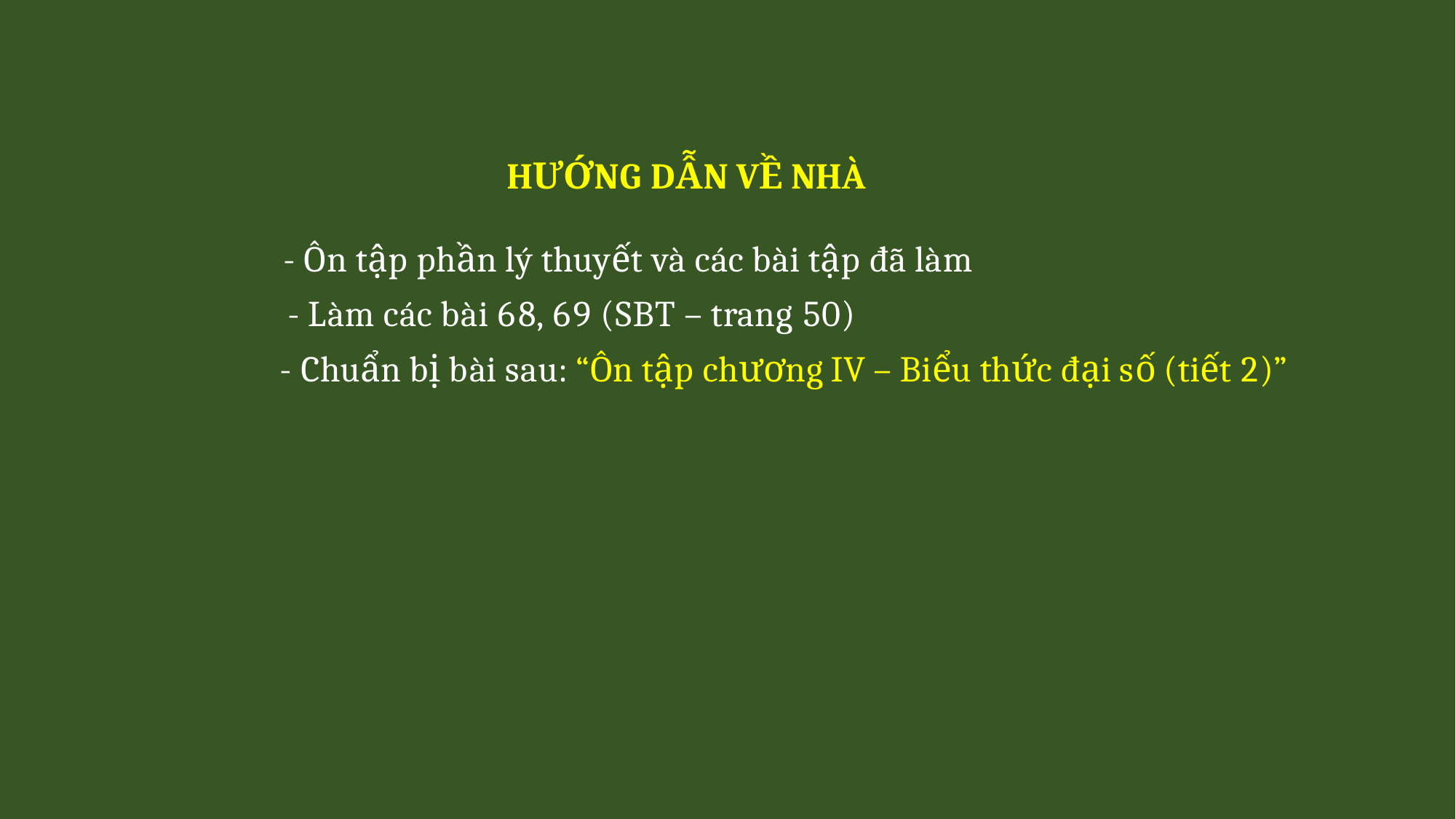

HƯỚNG DẪN VỀ NHÀ
- Ôn tập phần lý thuyết và các bài tập đã làm
- Làm các bài 68, 69 (SBT – trang 50)
- Chuẩn bị bài sau: “Ôn tập chương IV – Biểu thức đại số (tiết 2)”